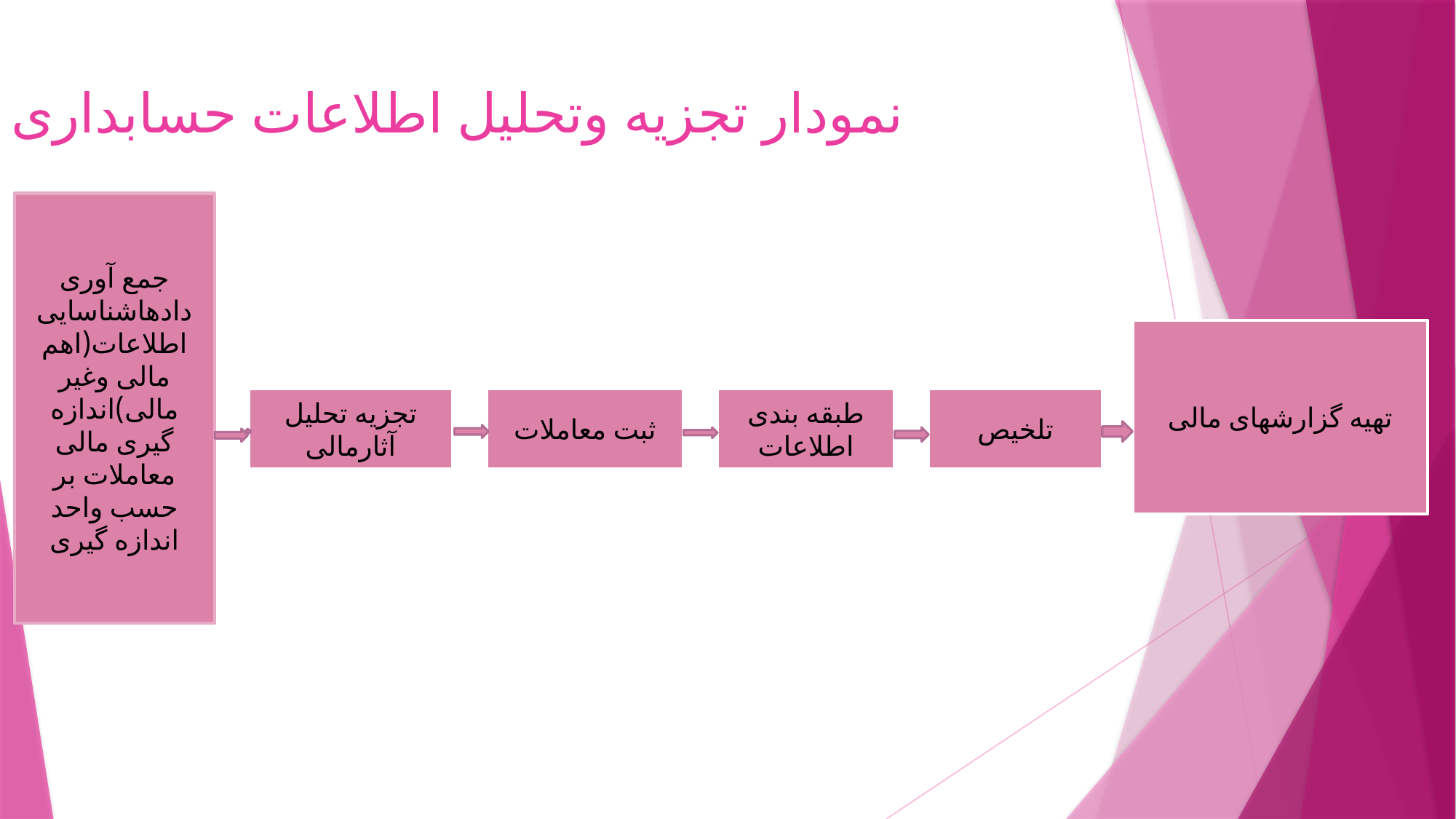

نمودار تجزیه وتحلیل اطلاعات حسابداری
جمع آوری دادهاشناسایی اطلاعات(اهم مالی وغیر مالی)اندازه گیری مالی معاملات بر حسب واحد اندازه گیری
تهیه گزارشهای مالی
تجزیه تحلیل آثارمالی
ثبت معاملات
طبقه بندی اطلاعات
تلخیص